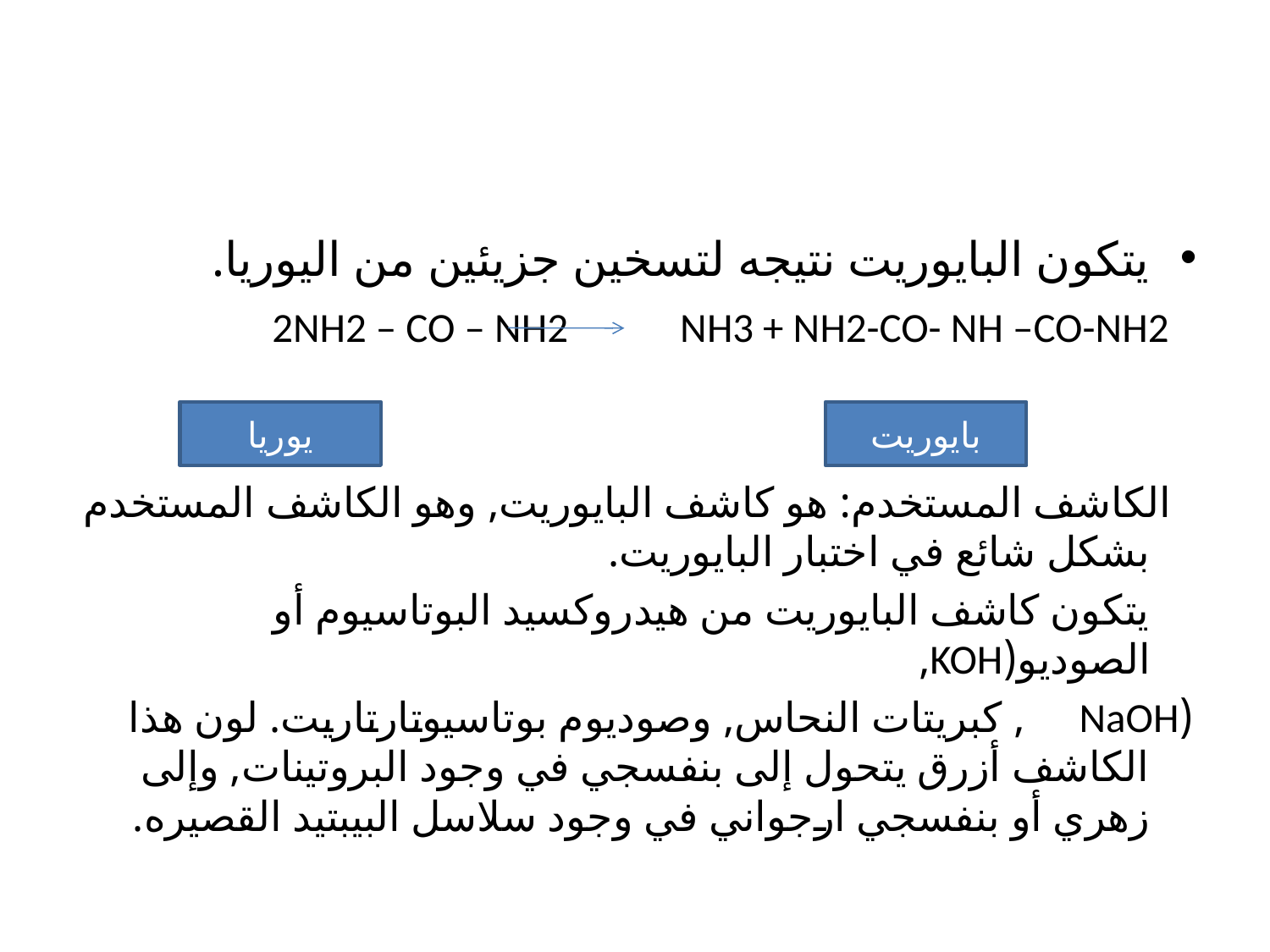

#
يتكون البايوريت نتيجه لتسخين جزيئين من اليوريا.
  2NH2 – CO – NH2            NH3 + NH2-CO- NH –CO-NH2

  الكاشف المستخدم: هو كاشف البايوريت, وهو الكاشف المستخدم بشكل شائع في اختبار البايوريت.
    يتكون كاشف البايوريت من هيدروكسيد البوتاسيوم أو الصوديو(KOH,
(NaOH     , كبريتات النحاس, وصوديوم بوتاسيوتارتاريت. لون هذا الكاشف أزرق يتحول إلى بنفسجي في وجود البروتينات, وإلى زهري أو بنفسجي ارجواني في وجود سلاسل البيبتيد القصيره.
يوريا
بايوريت